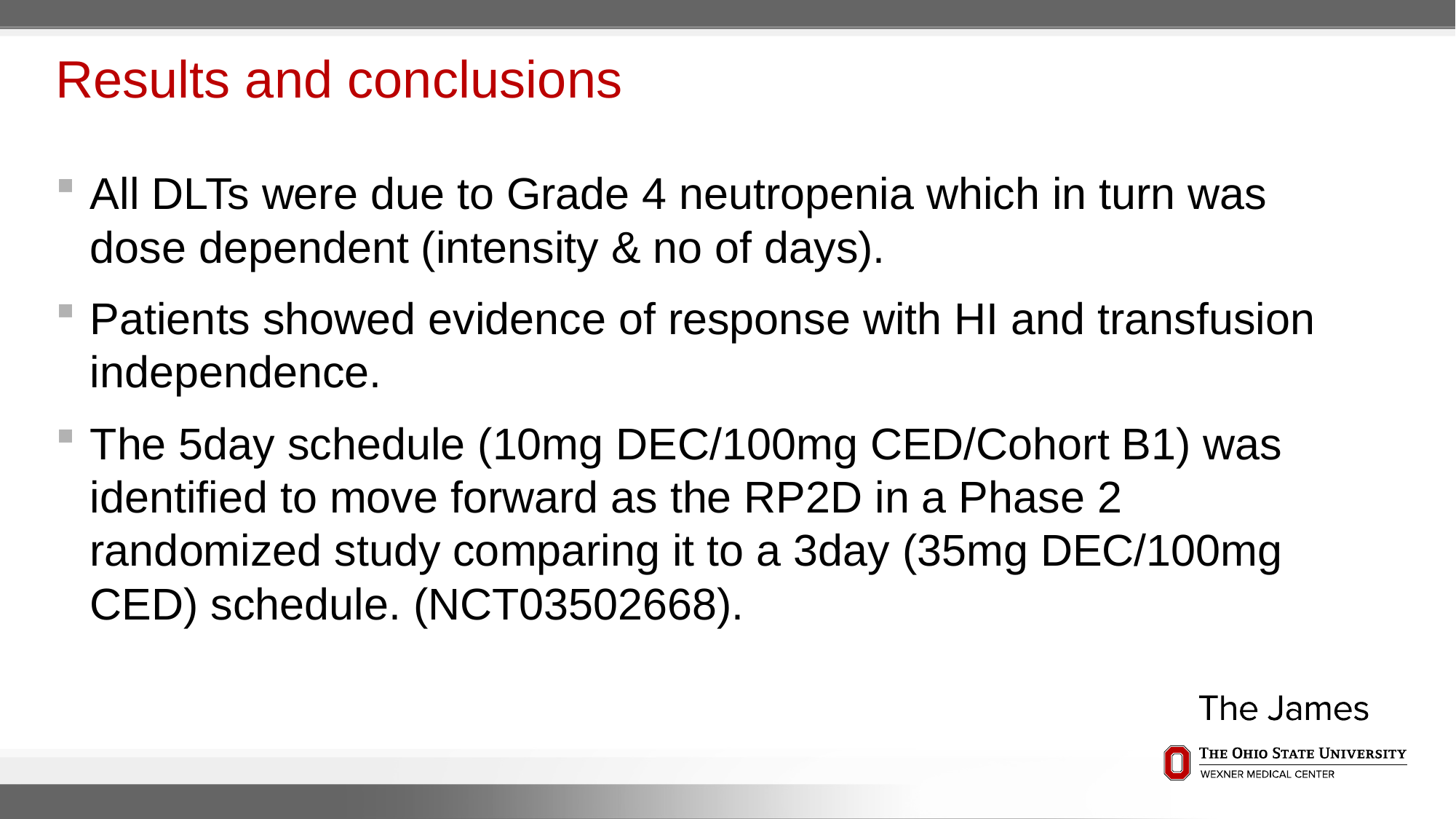

# Results and conclusions
All DLTs were due to Grade 4 neutropenia which in turn was dose dependent (intensity & no of days).
Patients showed evidence of response with HI and transfusion independence.
The 5day schedule (10mg DEC/100mg CED/Cohort B1) was identified to move forward as the RP2D in a Phase 2 randomized study comparing it to a 3day (35mg DEC/100mg CED) schedule. (NCT03502668).